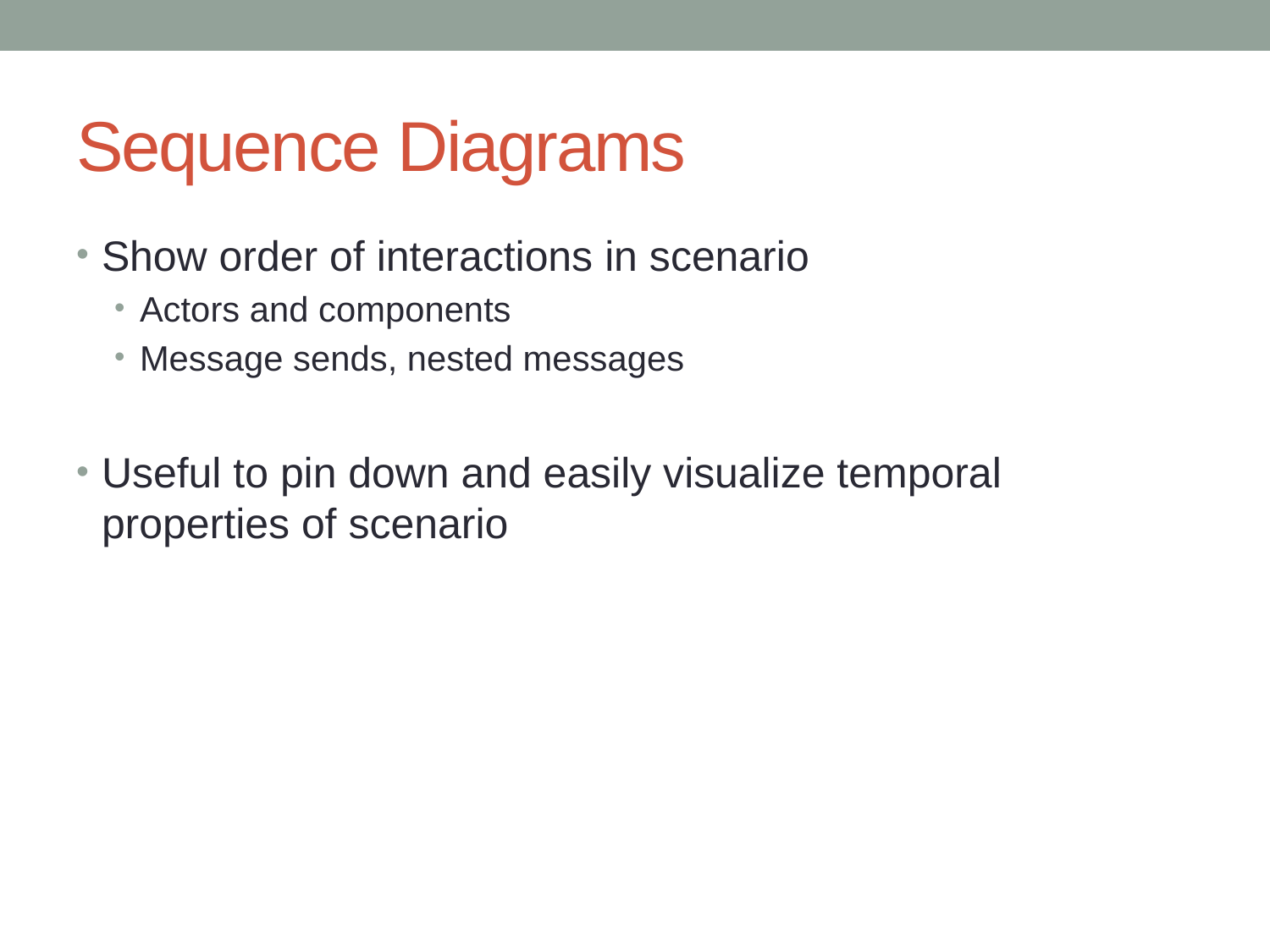

# Sequence Diagrams
Show order of interactions in scenario
Actors and components
Message sends, nested messages

Useful to pin down and easily visualize temporal properties of scenario